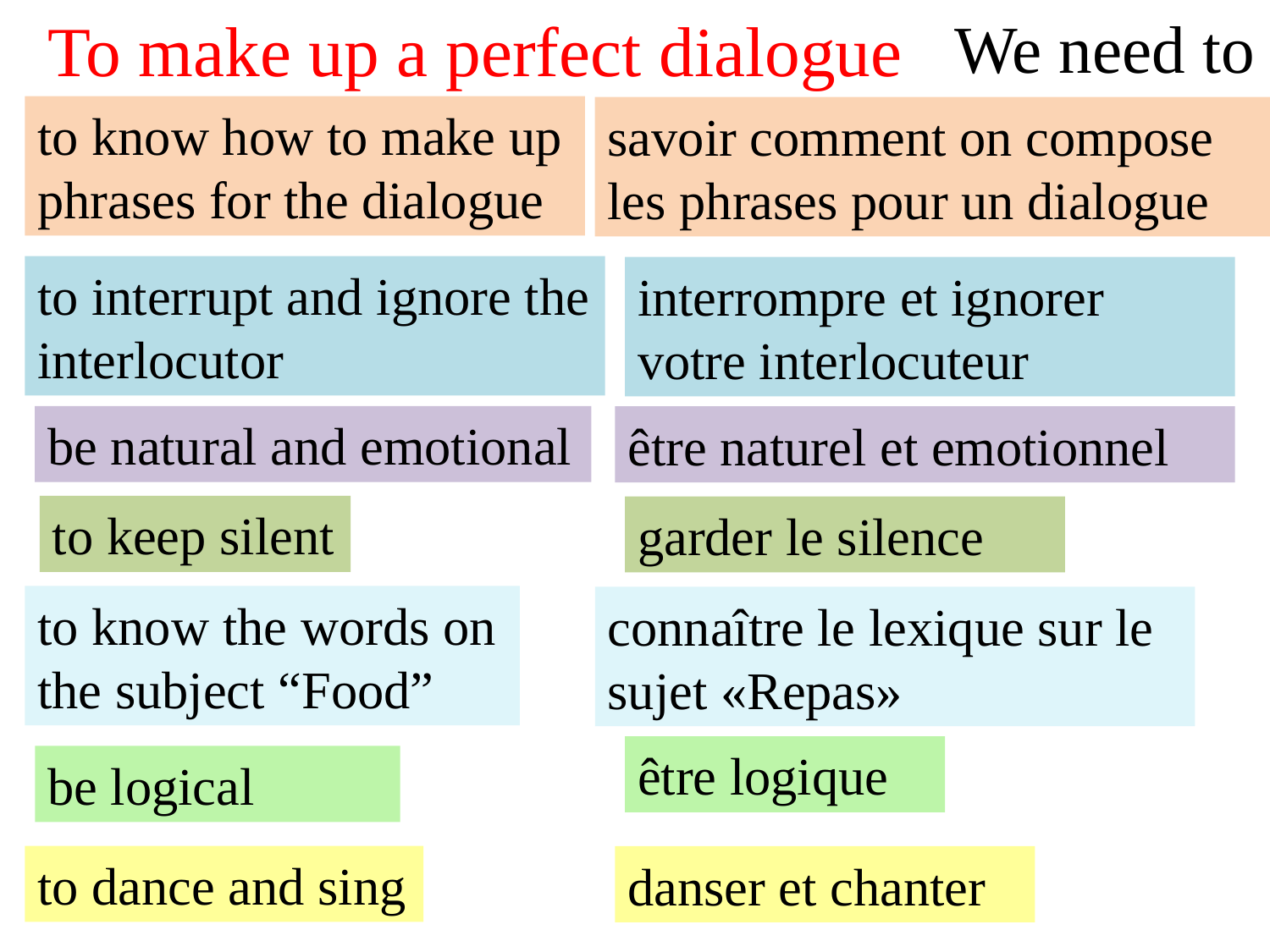

To make up a perfect dialogue
We need to
to know how to make up phrases for the dialogue
savoir comment on compose les phrases pour un dialogue
to interrupt and ignore the interlocutor
interrompre et ignorer votre interlocuteur
be natural and emotional
être naturel et emotionnel
to keep silent
garder le silence
to know the words on the subject “Food”
сonnaître le lexique sur le sujet «Repas»
être logique
be logical
to dance and sing
danser et chanter